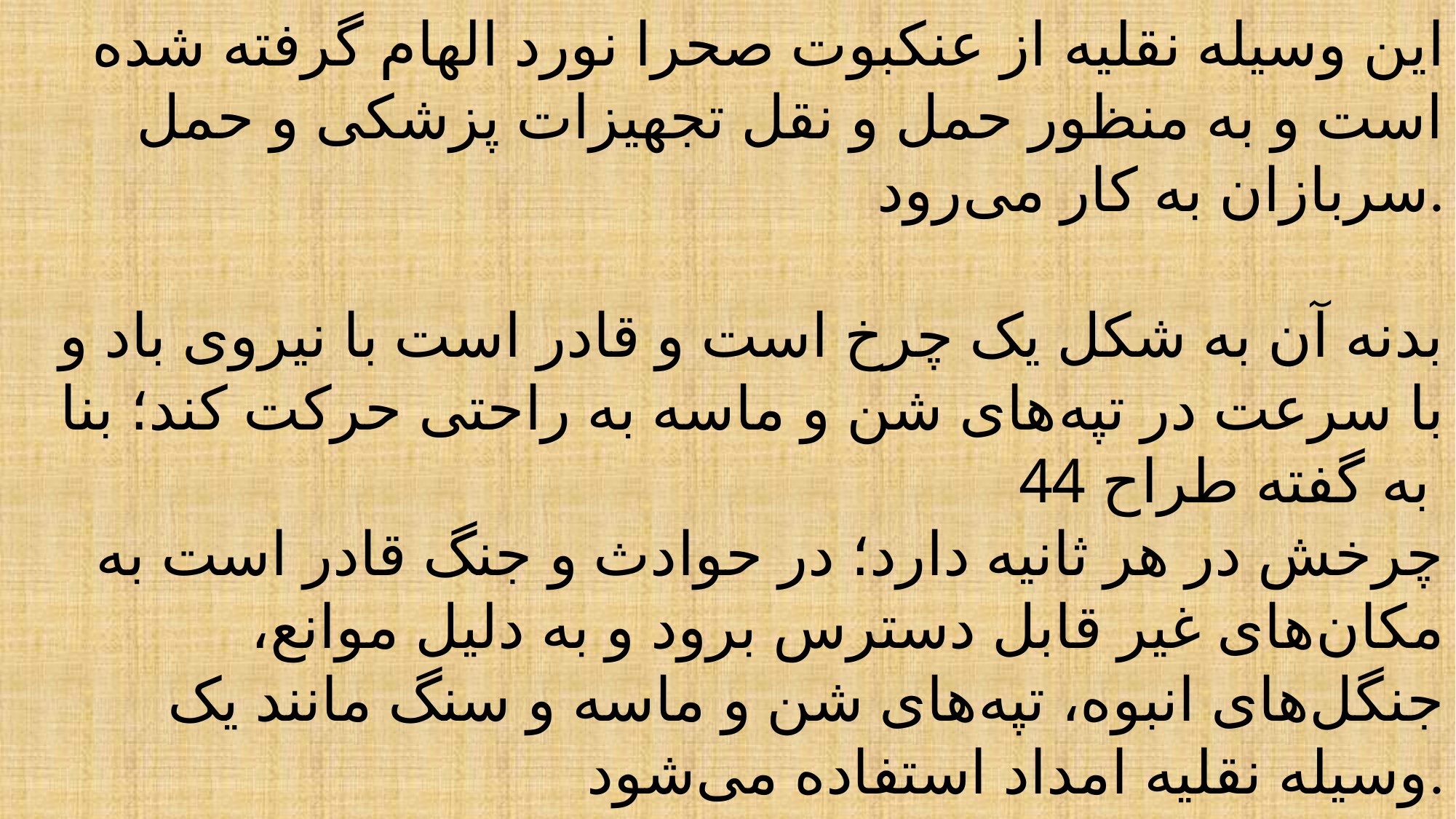

این وسیله نقلیه از عنکبوت صحرا نورد الهام گرفته شده است و به منظور حمل و نقل تجهیزات پزشکی و حمل سربازان به کار می‌رود.

بدنه آن به شکل یک چرخ است و قادر است با نیروی باد و با سرعت در تپه‌های شن و ماسه به راحتی حرکت کند؛ بنا به گفته طراح 44
چرخش در هر ثانیه دارد؛ در حوادث و جنگ قادر است به مکان‌های غیر قابل دسترس برود و به دلیل موانع، جنگل‌های انبوه، تپه‌های شن و ماسه و سنگ مانند یک وسیله نقلیه امداد استفاده می‌شود.
رول اواک به دست یک مرد جوان با نام «سادوک ساکلی» برای آسانت شده در سوار و تخلیه کردن سربازهای مجروح به عنوان یک اورژانس طراحی گردیده